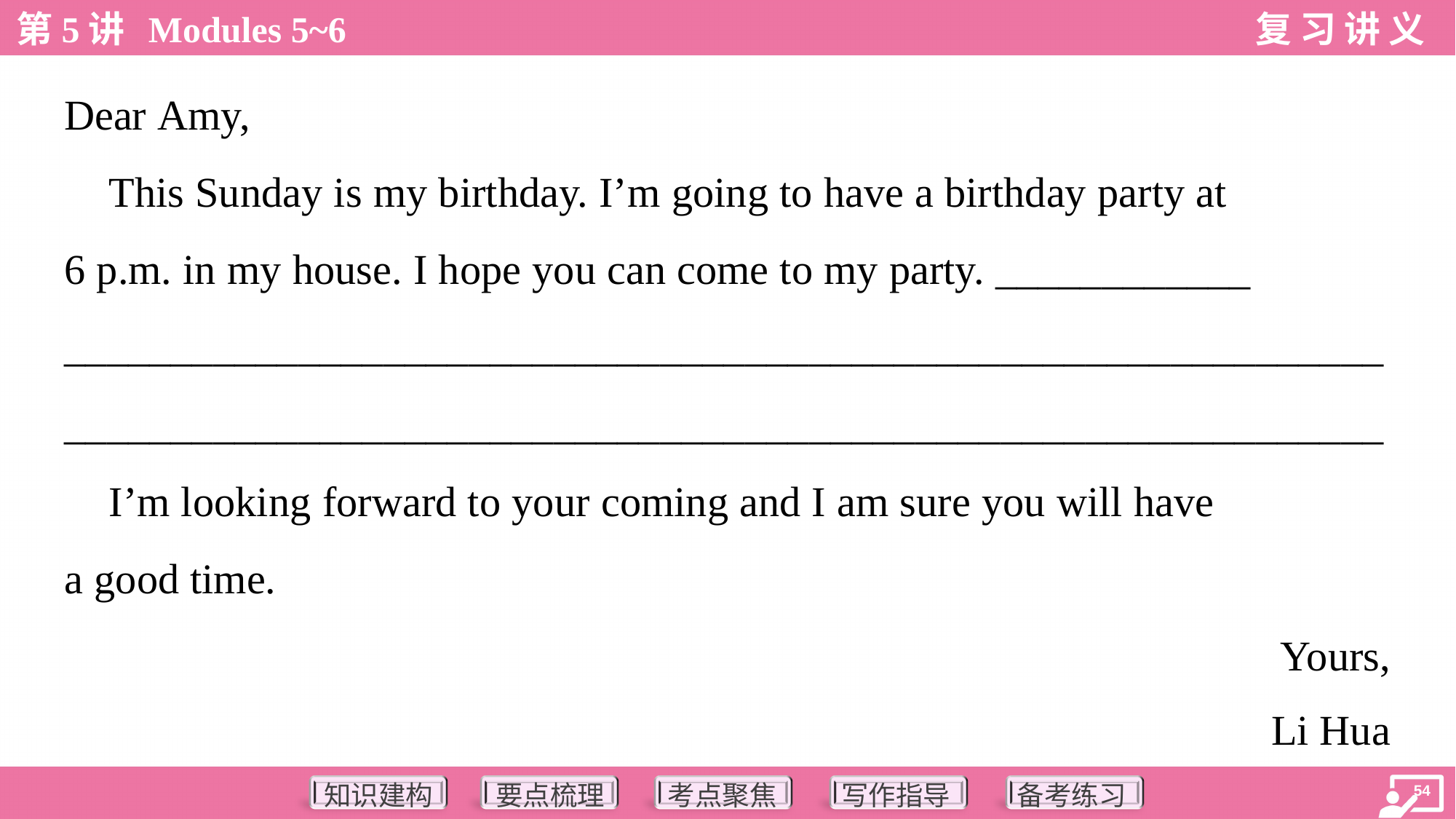

Dear Amy,
    This Sunday is my birthday. I’m going to have a birthday party at
6 p.m. in my house. I hope you can come to my party. ____________
______________________________________________________________
______________________________________________________________
    I’m looking forward to your coming and I am sure you will have
a good time.
Yours,
Li Hua